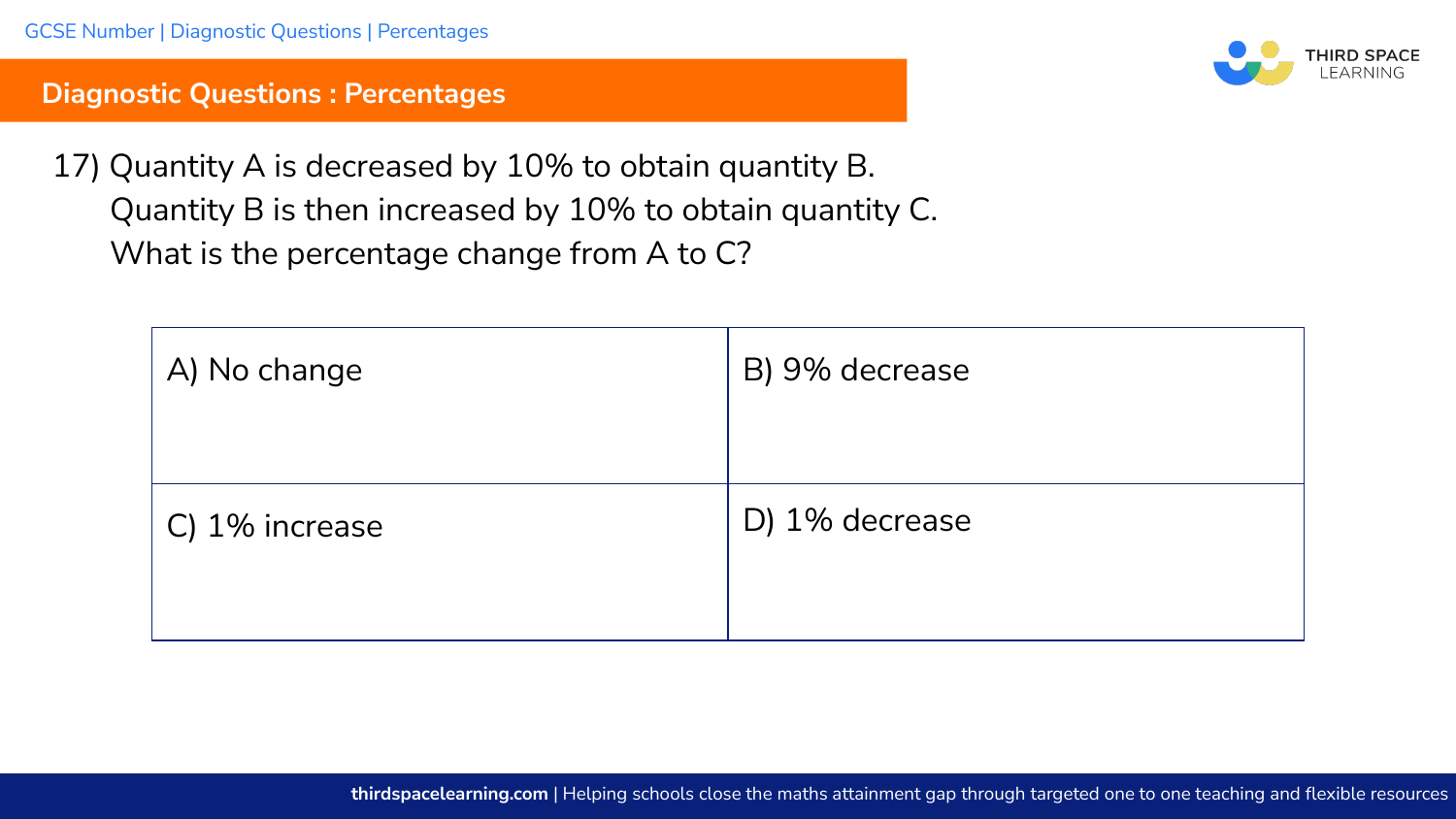

Diagnostic Questions : Percentages
| 17) Quantity A is decreased by 10% to obtain quantity B. Quantity B is then increased by 10% to obtain quantity C. What is the percentage change from A to C? |
| --- |
| A) No change | B) 9% decrease |
| --- | --- |
| C) 1% increase | D) 1% decrease |